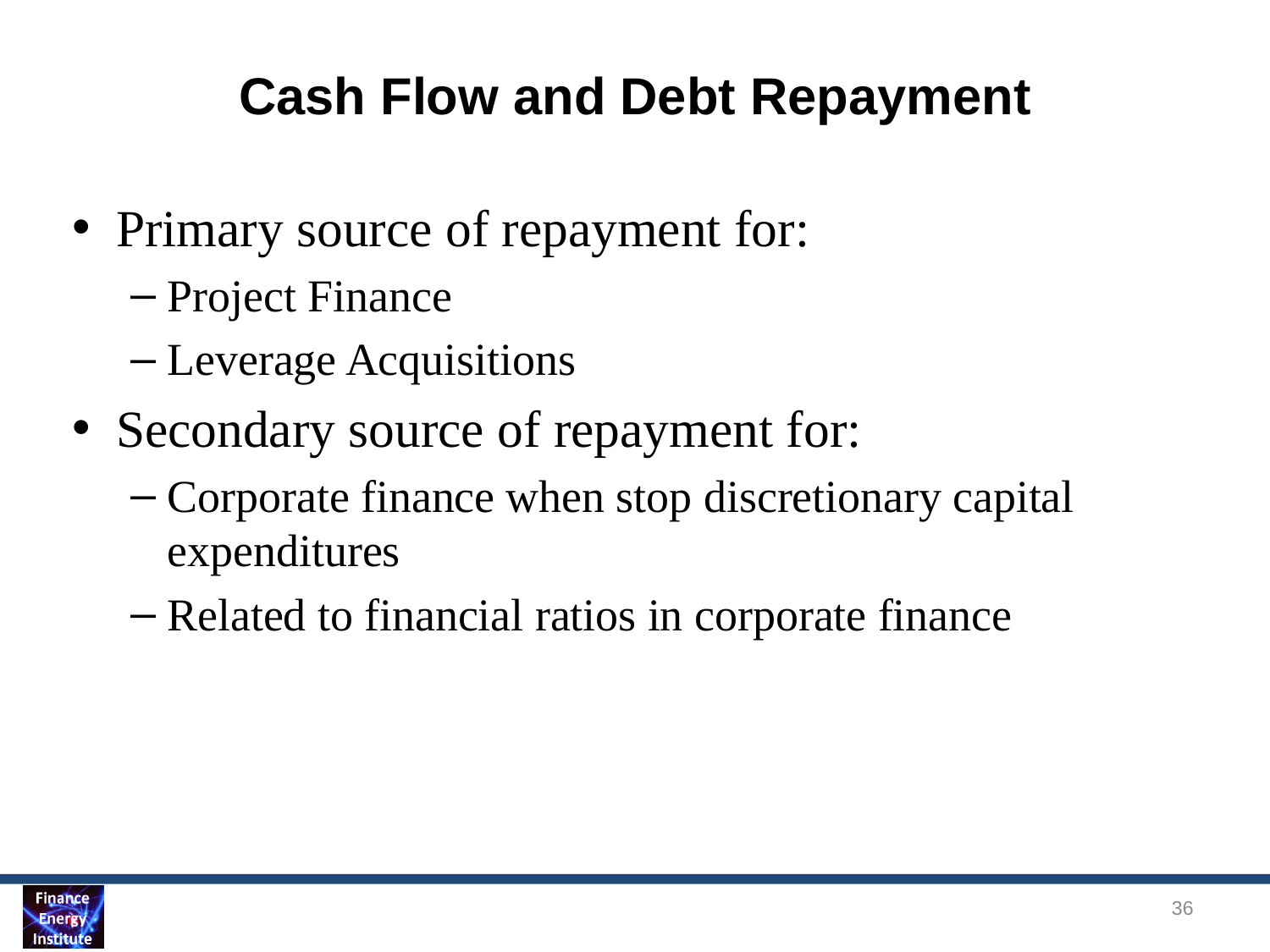

# Cash Flow and Debt Repayment
Primary source of repayment for:
Project Finance
Leverage Acquisitions
Secondary source of repayment for:
Corporate finance when stop discretionary capital expenditures
Related to financial ratios in corporate finance
36